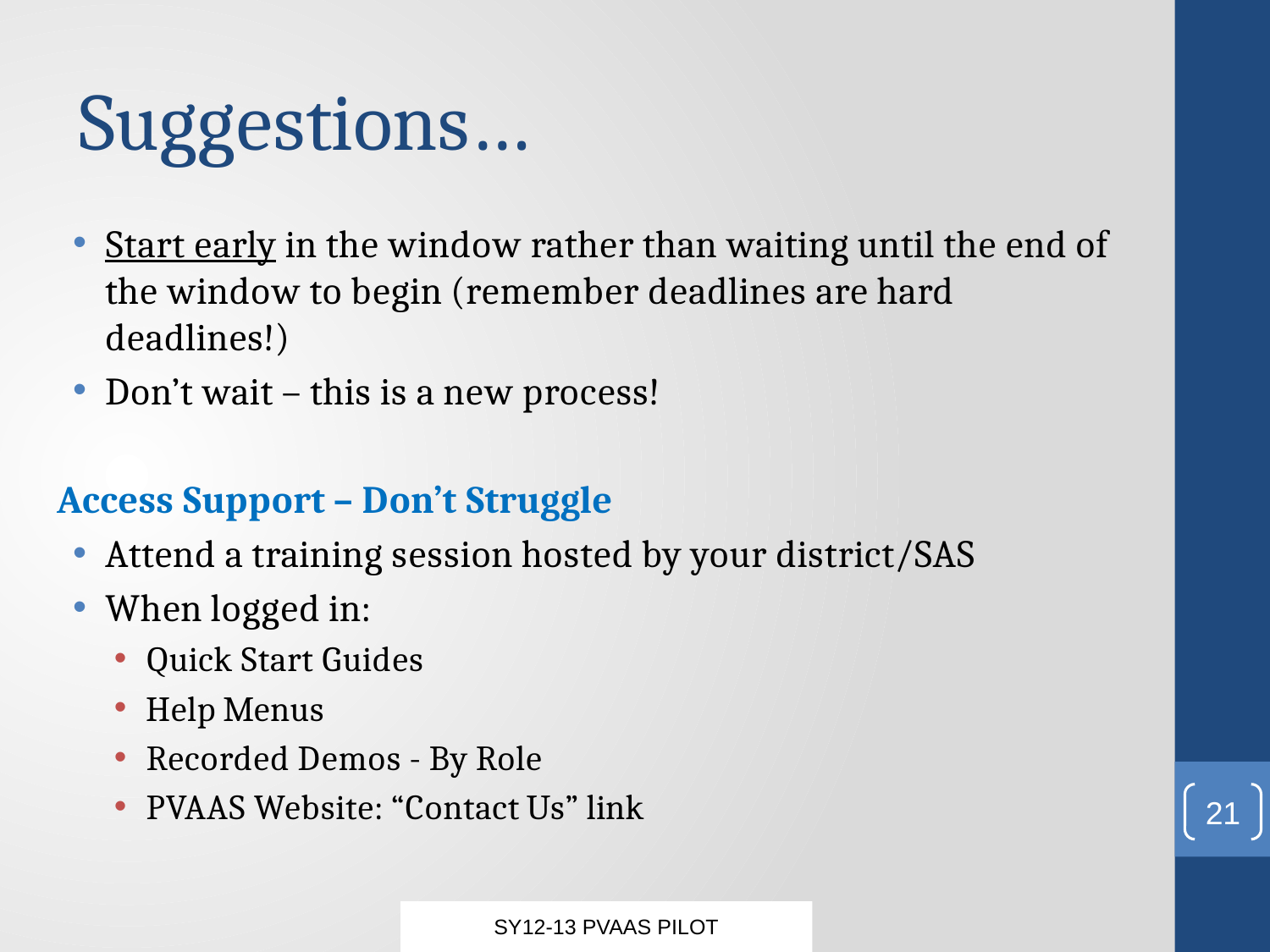

# Suggestions…
Start early in the window rather than waiting until the end of the window to begin (remember deadlines are hard deadlines!)
Don’t wait – this is a new process!

Access Support – Don’t Struggle
Attend a training session hosted by your district/SAS
When logged in:
Quick Start Guides
Help Menus
Recorded Demos - By Role
PVAAS Website: “Contact Us” link
21
SY12-13 PVAAS PILOT